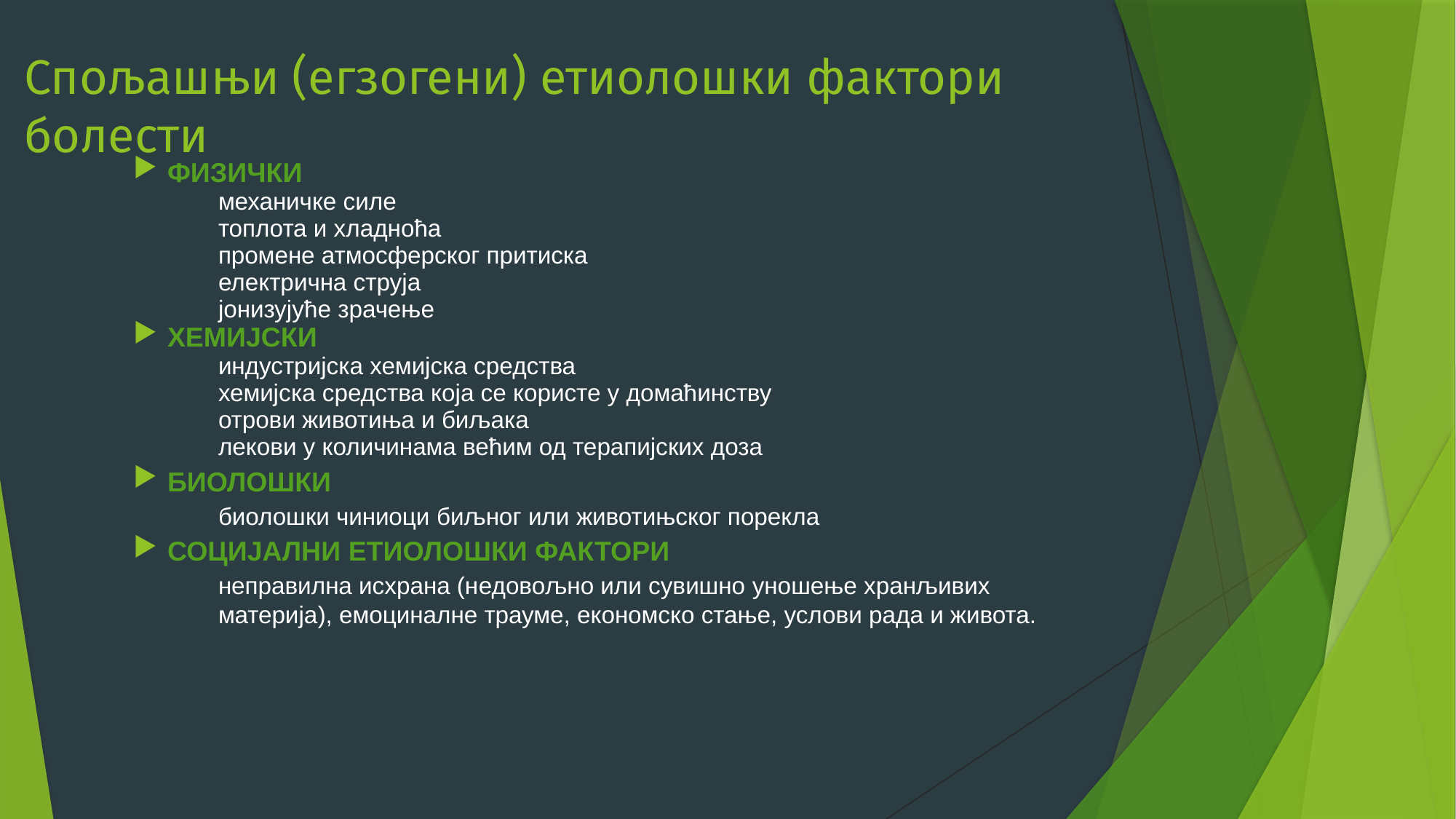

# Спољашњи (егзогени) етиолошки фактори болести
ФИЗИЧКИ
механичке силе
топлота и хладноћа
промене атмосферског притиска
електрична струја
јонизујуће зрачење
ХЕМИЈСКИ
индустријска хемијска средства
хемијска средства која се користе у домаћинству
отрови животиња и биљака
лекови у количинама већим од терапијских доза
БИОЛОШКИ
биолошки чиниоци биљног или животињског порекла
СОЦИЈАЛНИ ЕТИОЛОШКИ ФАКТОРИ
неправилна исхрана (недовољно или сувишно уношење хранљивих материја), емоциналне трауме, економско стање, услови рада и живота.